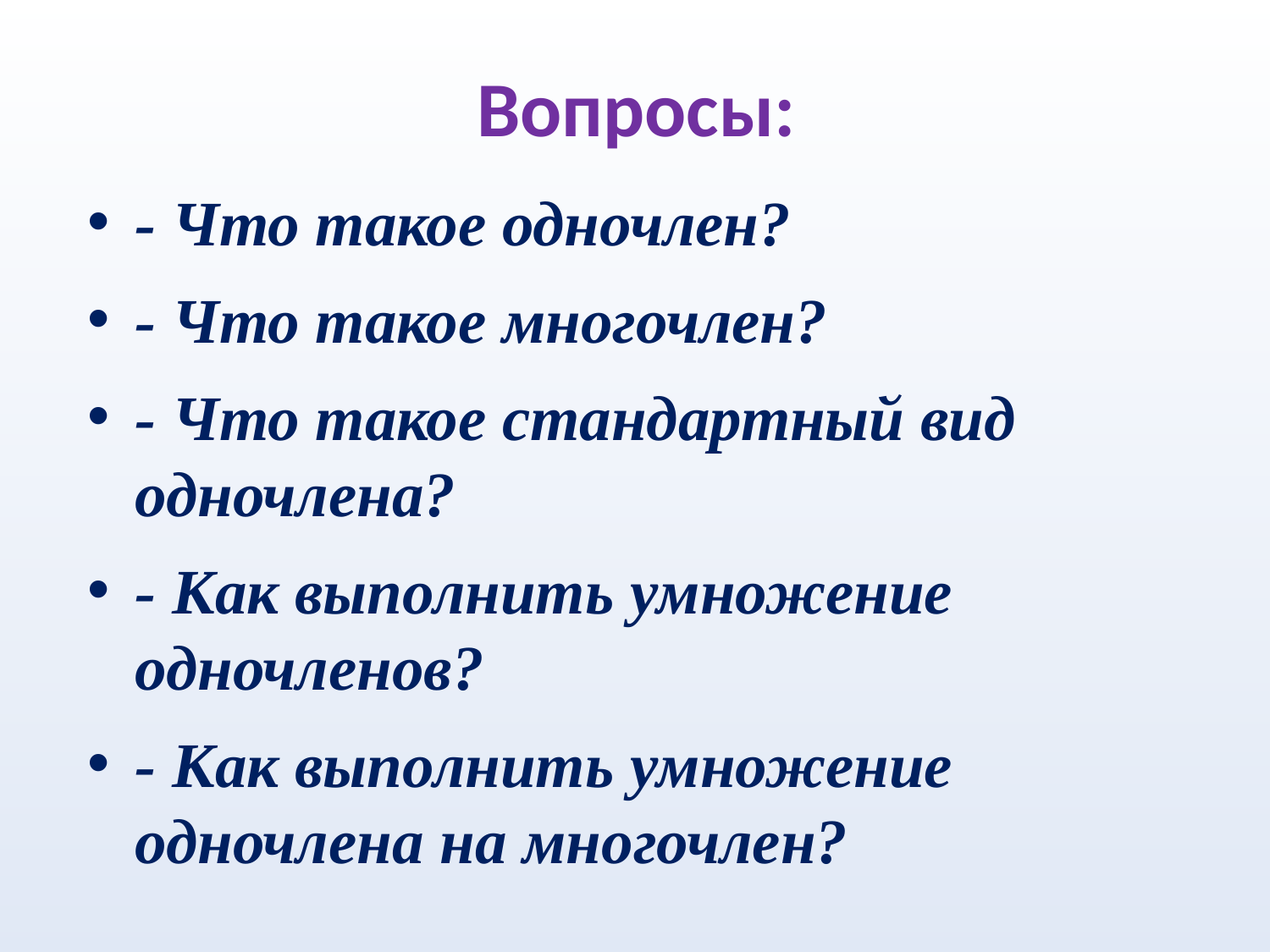

# Вопросы:
- Что такое одночлен?
- Что такое многочлен?
- Что такое стандартный вид одночлена?
- Как выполнить умножение одночленов?
- Как выполнить умножение одночлена на многочлен?